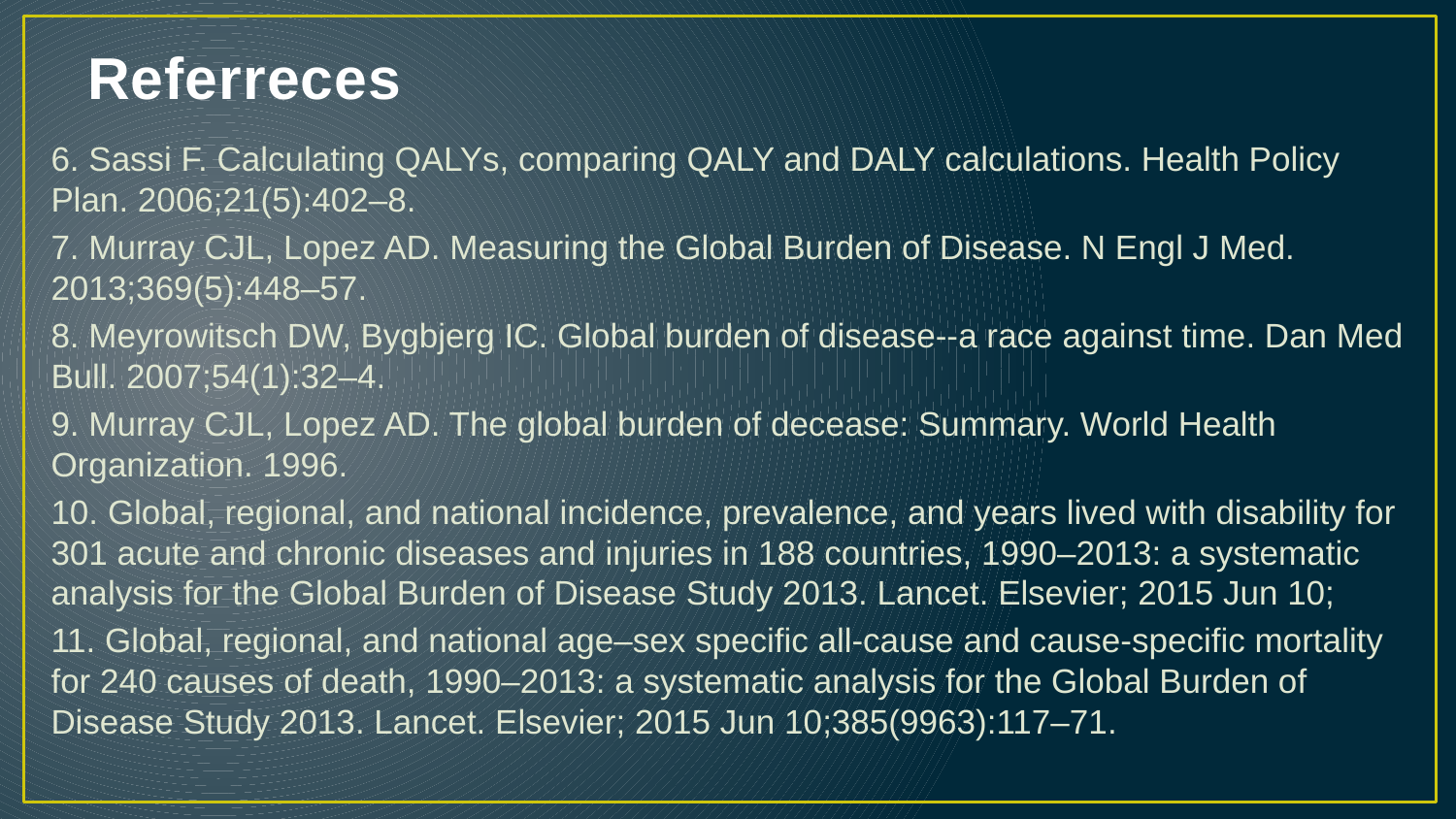

# Referreces
6. Sassi F. Calculating QALYs, comparing QALY and DALY calculations. Health Policy Plan. 2006;21(5):402–8.
7. Murray CJL, Lopez AD. Measuring the Global Burden of Disease. N Engl J Med. 2013;369(5):448–57.
8. Meyrowitsch DW, Bygbjerg IC. Global burden of disease--a race against time. Dan Med Bull. 2007;54(1):32–4.
9. Murray CJL, Lopez AD. The global burden of decease: Summary. World Health Organization. 1996.
10. Global, regional, and national incidence, prevalence, and years lived with disability for 301 acute and chronic diseases and injuries in 188 countries, 1990–2013: a systematic analysis for the Global Burden of Disease Study 2013. Lancet. Elsevier; 2015 Jun 10;
11. Global, regional, and national age–sex specific all-cause and cause-specific mortality for 240 causes of death, 1990–2013: a systematic analysis for the Global Burden of Disease Study 2013. Lancet. Elsevier; 2015 Jun 10;385(9963):117–71.